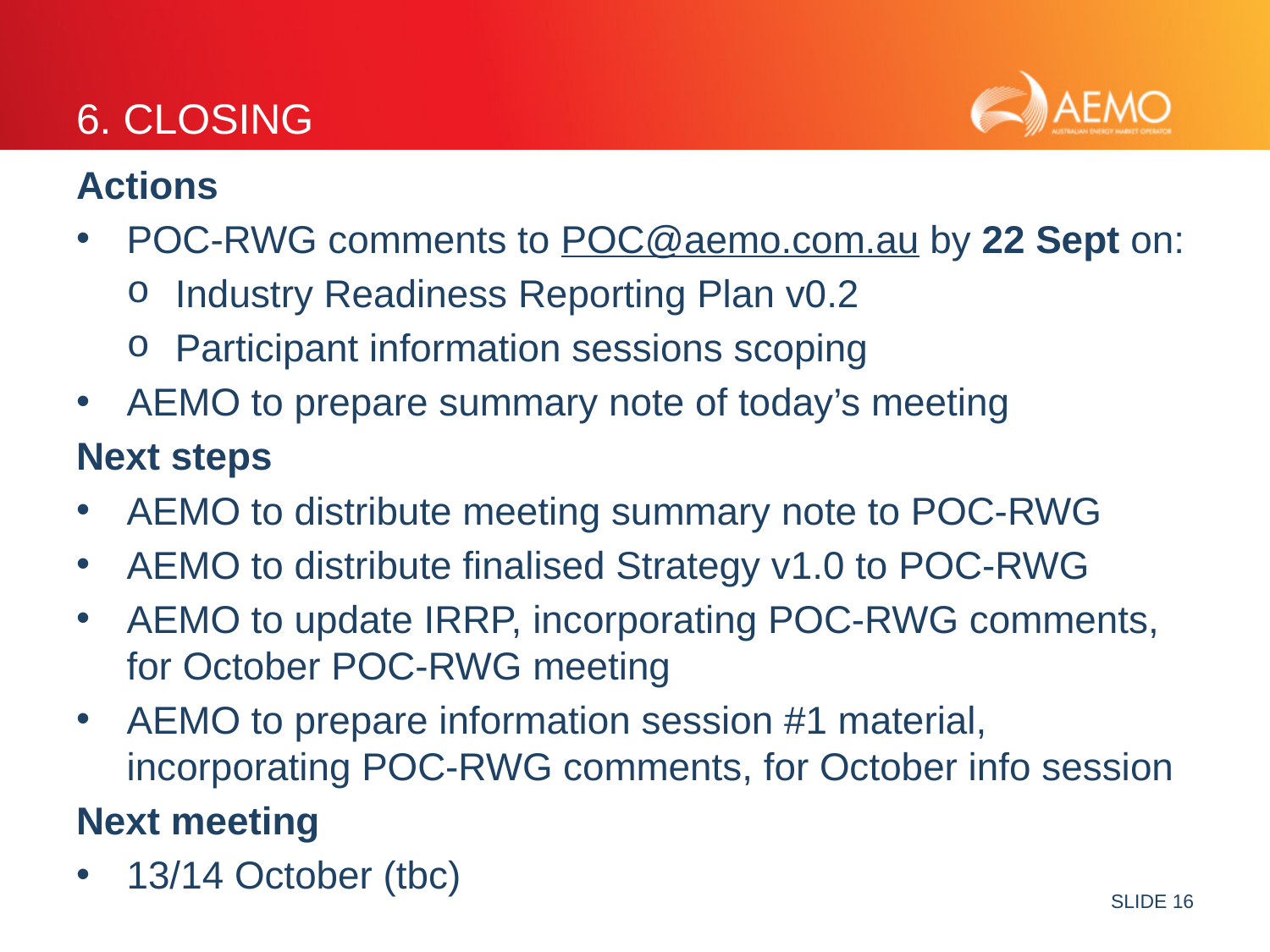

# 6. Closing
Actions
POC-RWG comments to POC@aemo.com.au by 22 Sept on:
Industry Readiness Reporting Plan v0.2
Participant information sessions scoping
AEMO to prepare summary note of today’s meeting
Next steps
AEMO to distribute meeting summary note to POC-RWG
AEMO to distribute finalised Strategy v1.0 to POC-RWG
AEMO to update IRRP, incorporating POC-RWG comments, for October POC-RWG meeting
AEMO to prepare information session #1 material, incorporating POC-RWG comments, for October info session
Next meeting
13/14 October (tbc)